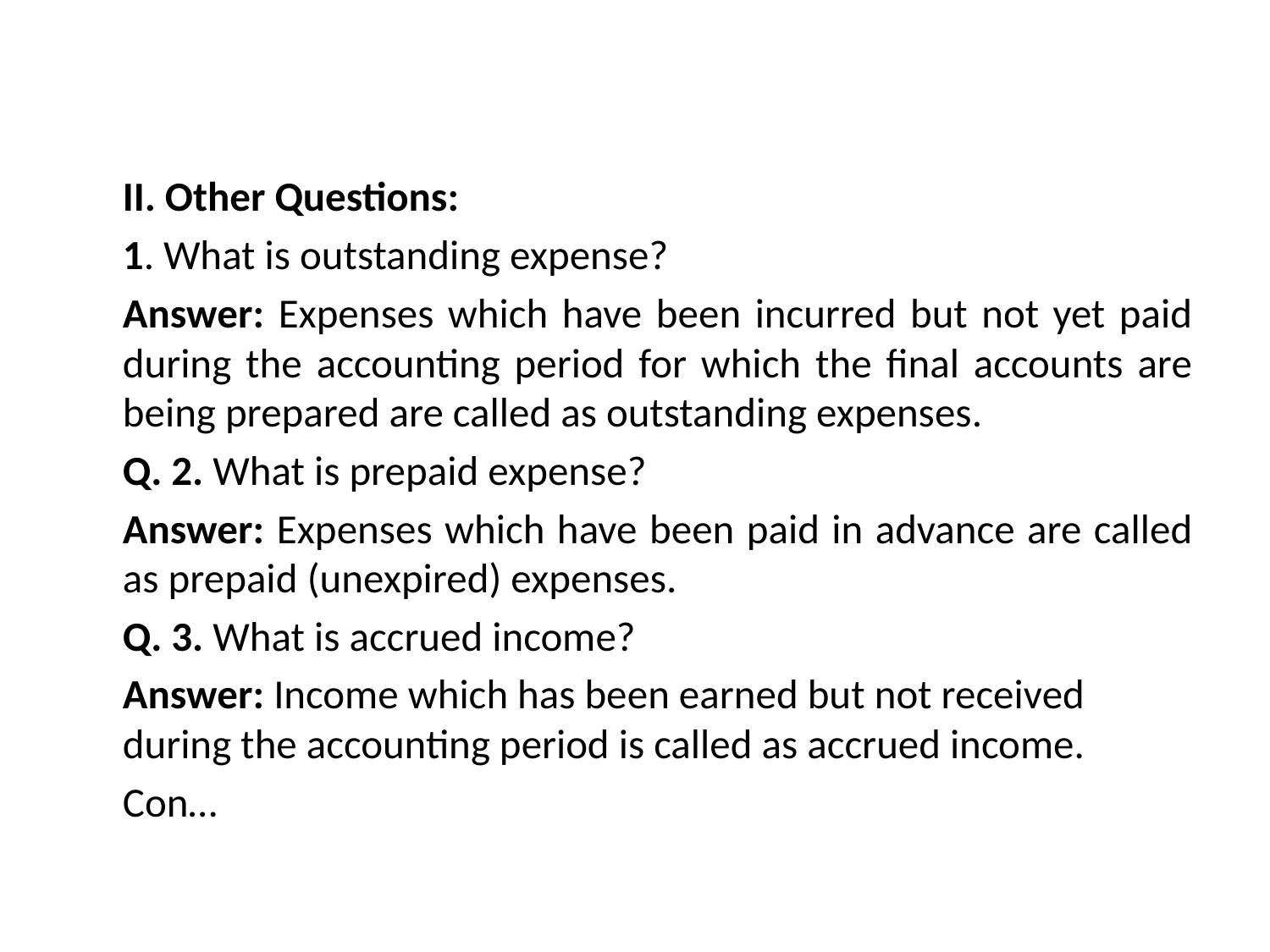

II. Other Questions:
	1. What is outstanding expense?
	Answer: Expenses which have been incurred but not yet paid during the accounting period for which the final accounts are being prepared are called as outstanding expenses.
	Q. 2. What is prepaid expense?
	Answer: Expenses which have been paid in advance are called as prepaid (unexpired) expenses.
	Q. 3. What is accrued income?
	Answer: Income which has been earned but not received during the accounting period is called as accrued income.
   									Con…